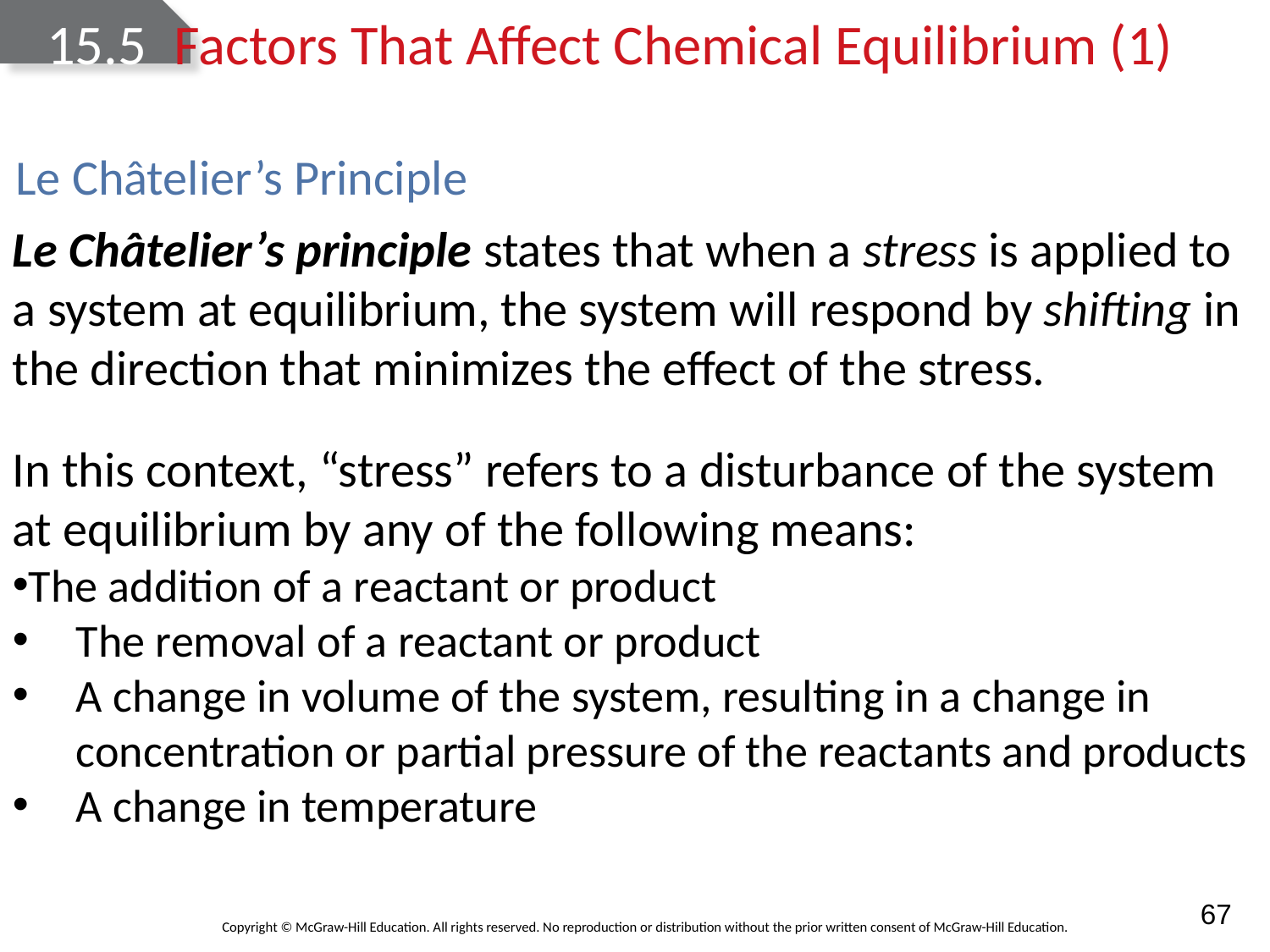

# 15.5	Factors That Affect Chemical Equilibrium (1)
Le Châtelier’s Principle
Le Châtelier’s principle states that when a stress is applied to a system at equilibrium, the system will respond by shifting in the direction that minimizes the effect of the stress.
In this context, “stress” refers to a disturbance of the system at equilibrium by any of the following means:
The addition of a reactant or product
The removal of a reactant or product
A change in volume of the system, resulting in a change in concentration or partial pressure of the reactants and products
A change in temperature